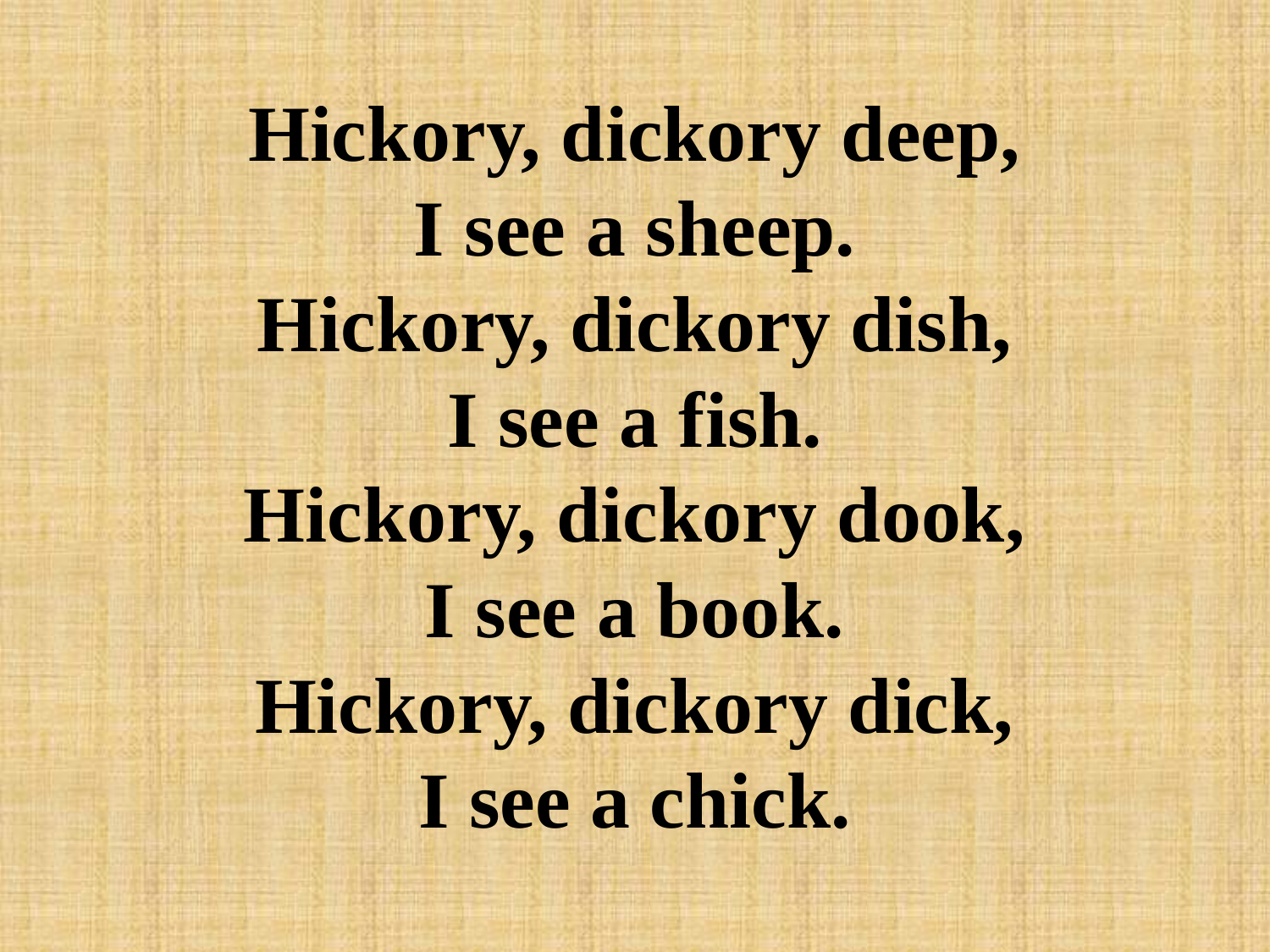

# Hickory, dickory deep, I see a sheep. Hickory, dickory dish, I see a fish. Hickory, dickory dook, I see a book. Hickory, dickory dick, I see a chick.